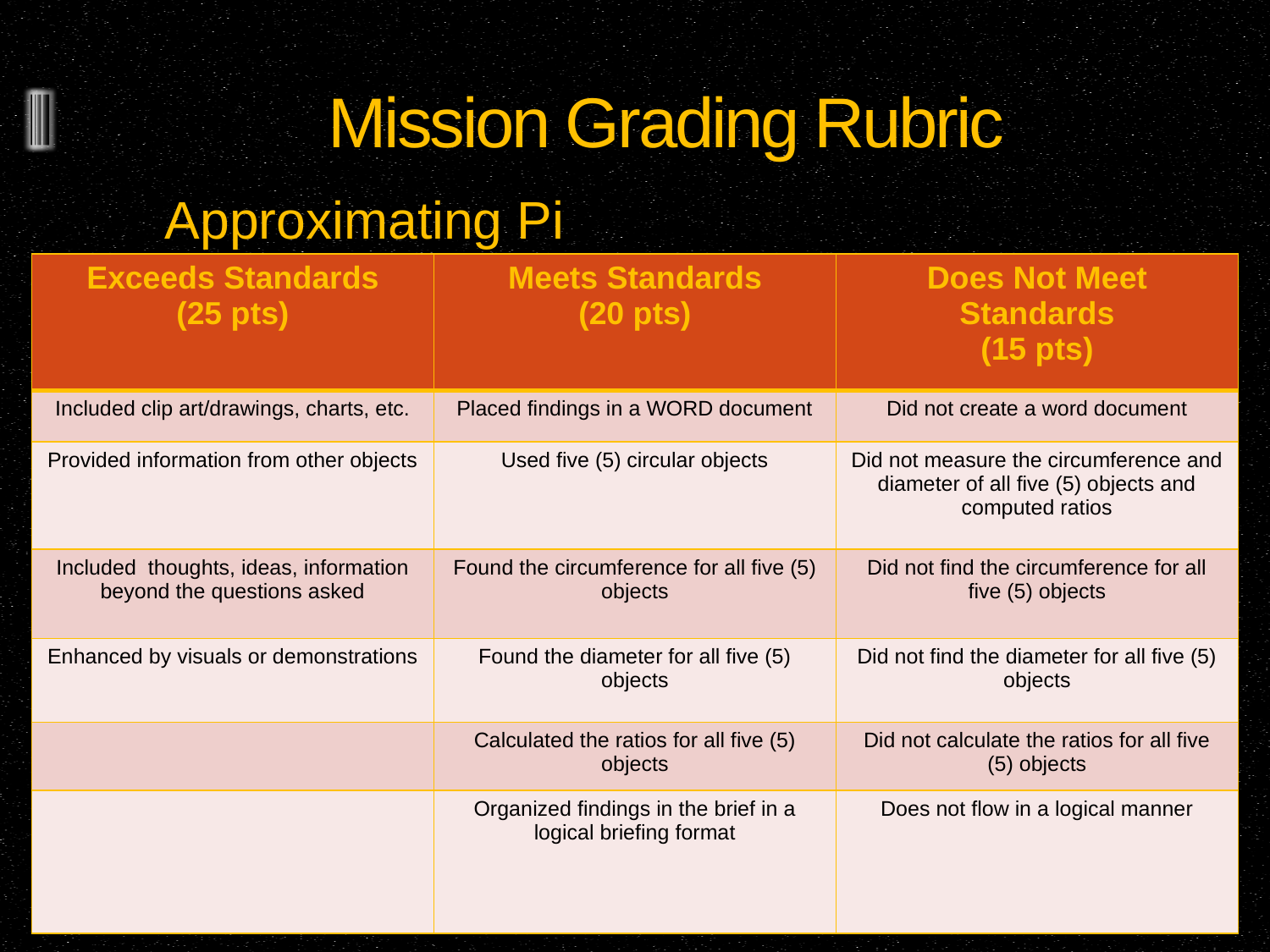

# Mission Grading Rubric
	Approximating Pi

| Exceeds Standards (25 pts) | Meets Standards (20 pts) | Does Not Meet Standards (15 pts) |
| --- | --- | --- |
| Included clip art/drawings, charts, etc. | Placed findings in a WORD document | Did not create a word document |
| Provided information from other objects | Used five (5) circular objects | Did not measure the circumference and diameter of all five (5) objects and computed ratios |
| Included thoughts, ideas, information beyond the questions asked | Found the circumference for all five (5) objects | Did not find the circumference for all five (5) objects |
| Enhanced by visuals or demonstrations | Found the diameter for all five (5) objects | Did not find the diameter for all five (5) objects |
|  | Calculated the ratios for all five (5) objects | Did not calculate the ratios for all five (5) objects |
|  | Organized findings in the brief in a logical briefing format | Does not flow in a logical manner |